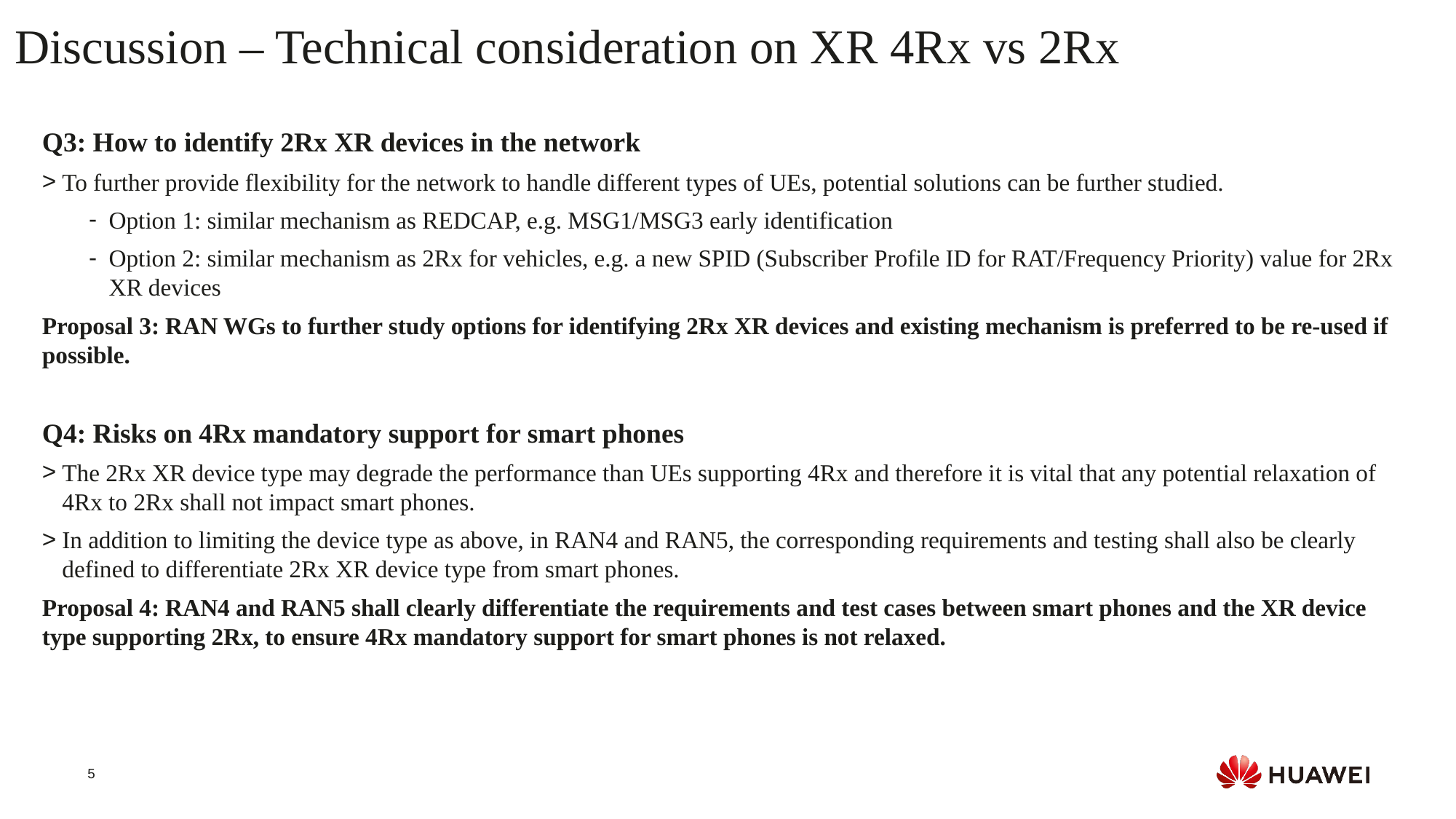

Discussion – Technical consideration on XR 4Rx vs 2Rx
Q3: How to identify 2Rx XR devices in the network
To further provide flexibility for the network to handle different types of UEs, potential solutions can be further studied.
Option 1: similar mechanism as REDCAP, e.g. MSG1/MSG3 early identification
Option 2: similar mechanism as 2Rx for vehicles, e.g. a new SPID (Subscriber Profile ID for RAT/Frequency Priority) value for 2Rx XR devices
Proposal 3: RAN WGs to further study options for identifying 2Rx XR devices and existing mechanism is preferred to be re-used if possible.

Q4: Risks on 4Rx mandatory support for smart phones
The 2Rx XR device type may degrade the performance than UEs supporting 4Rx and therefore it is vital that any potential relaxation of 4Rx to 2Rx shall not impact smart phones.
In addition to limiting the device type as above, in RAN4 and RAN5, the corresponding requirements and testing shall also be clearly defined to differentiate 2Rx XR device type from smart phones.
Proposal 4: RAN4 and RAN5 shall clearly differentiate the requirements and test cases between smart phones and the XR device type supporting 2Rx, to ensure 4Rx mandatory support for smart phones is not relaxed.